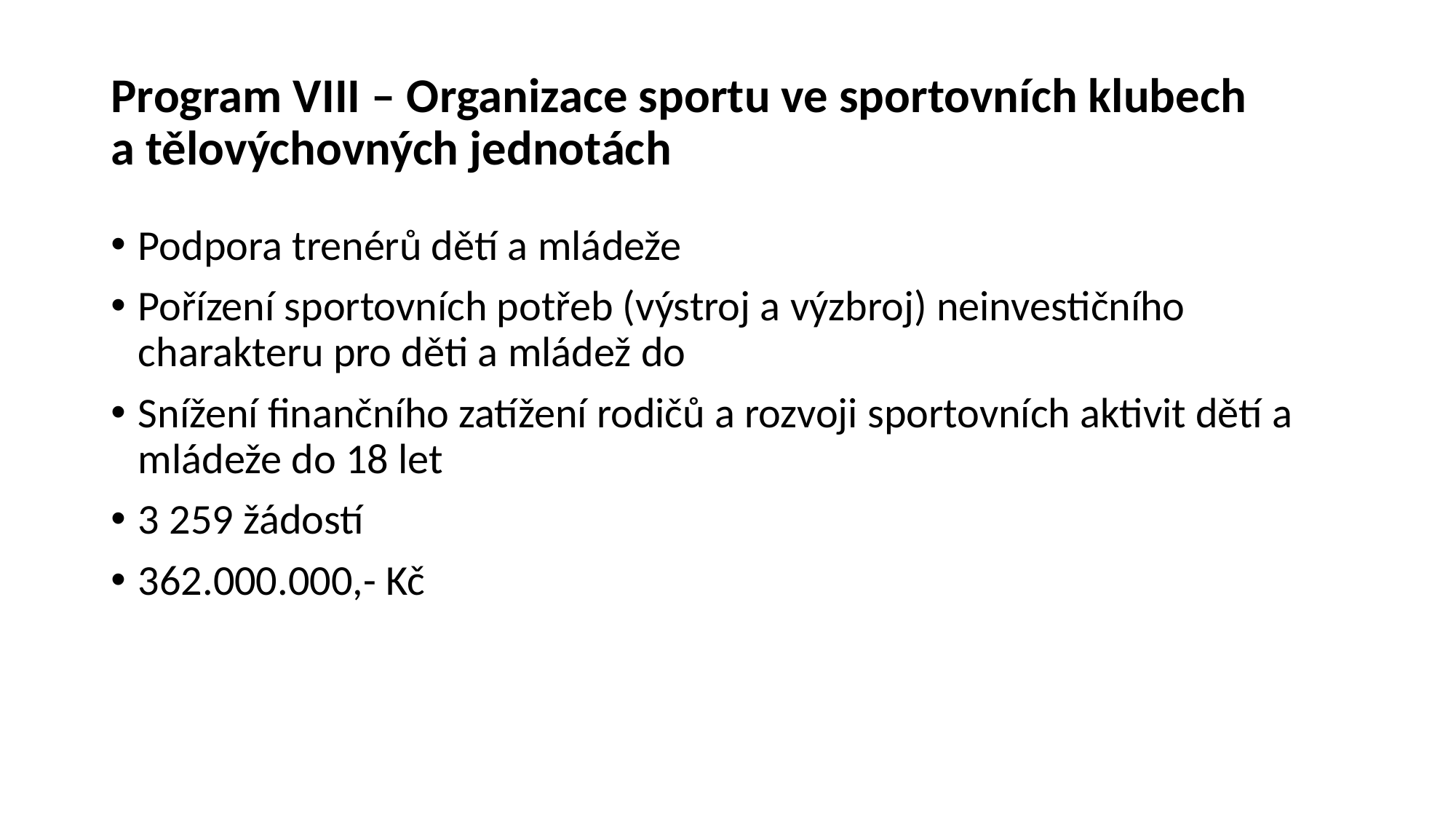

# Program VIII – Organizace sportu ve sportovních klubech a tělovýchovných jednotách
Podpora trenérů dětí a mládeže
Pořízení sportovních potřeb (výstroj a výzbroj) neinvestičního charakteru pro děti a mládež do
Snížení finančního zatížení rodičů a rozvoji sportovních aktivit dětí a mládeže do 18 let
3 259 žádostí
362.000.000,- Kč